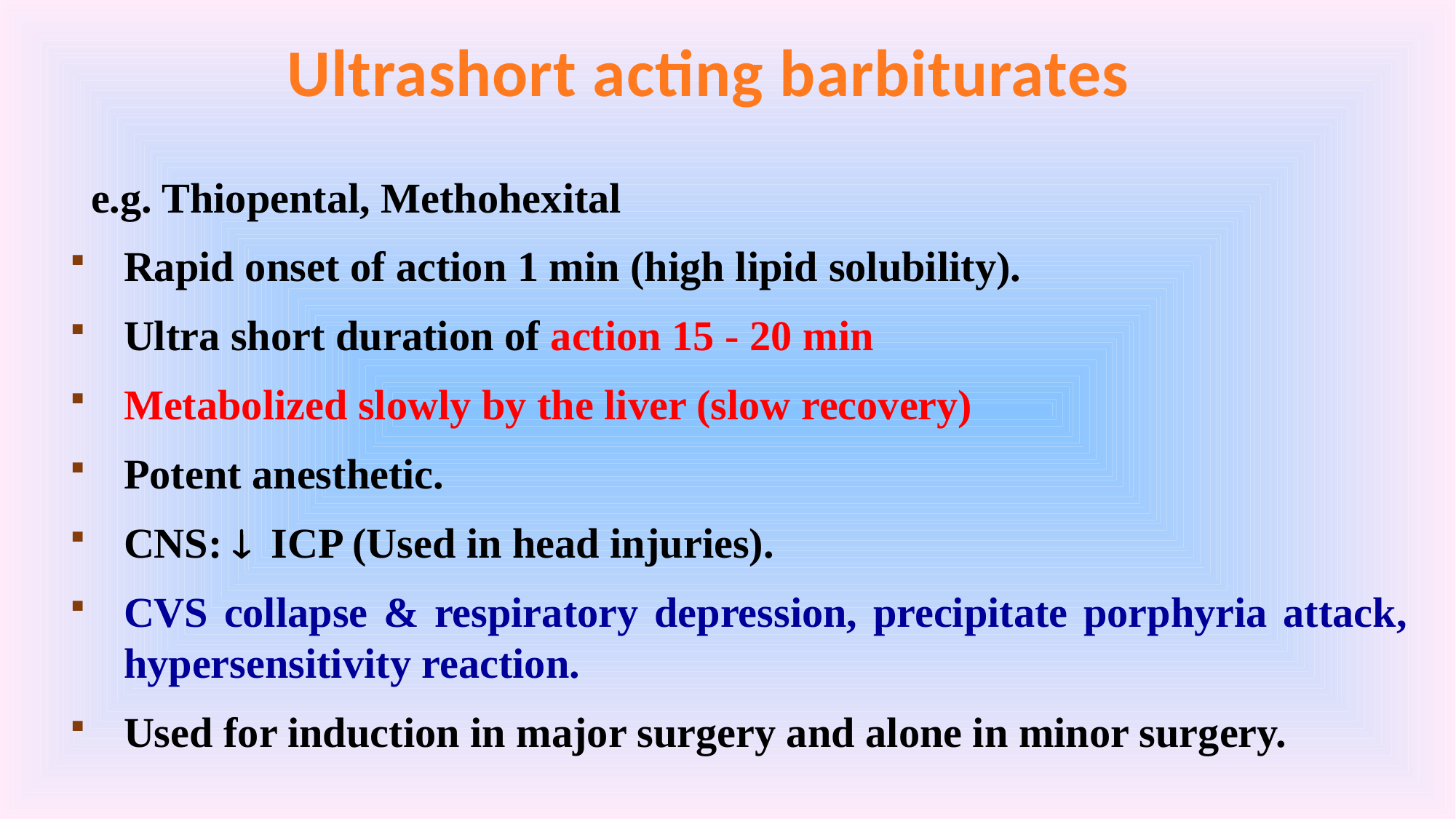

Ultrashort acting barbiturates

  e.g. Thiopental, Methohexital
Rapid onset of action 1 min (high lipid solubility).
Ultra short duration of action 15 - 20 min
Metabolized slowly by the liver (slow recovery)
Potent anesthetic.
CNS: ↓  ICP (Used in head injuries).
CVS collapse & respiratory depression, precipitate porphyria attack, hypersensitivity reaction.
Used for induction in major surgery and alone in minor surgery.